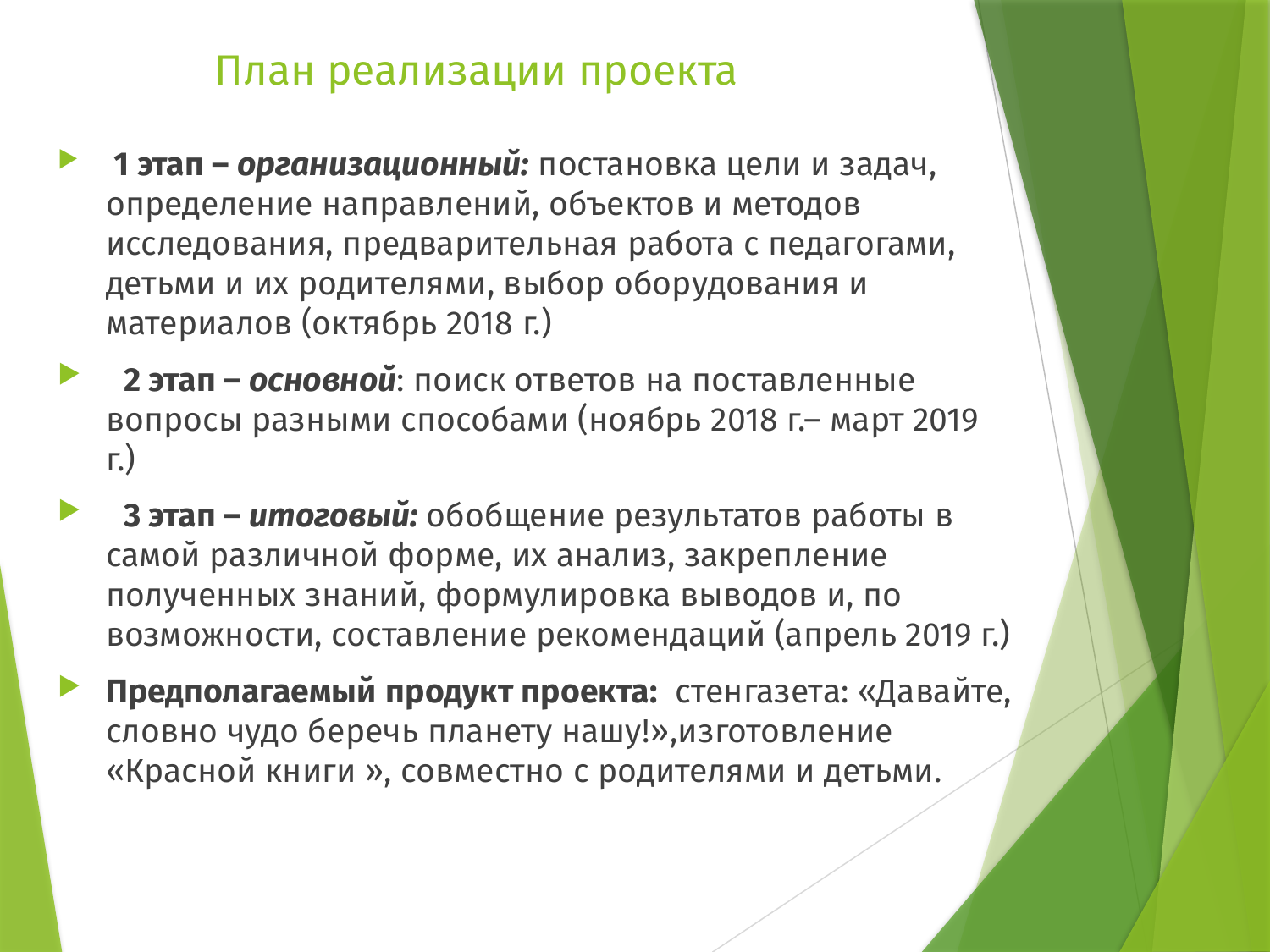

# План реализации проекта
 1 этап – организационный: постановка цели и задач, определение направлений, объектов и методов исследования, предварительная работа с педагогами, детьми и их родителями, выбор оборудования и материалов (октябрь 2018 г.)
  2 этап – основной: поиск ответов на поставленные вопросы разными способами (ноябрь 2018 г.– март 2019 г.)
  3 этап – итоговый: обобщение результатов работы в самой различной форме, их анализ, закрепление полученных знаний, формулировка выводов и, по возможности, составление рекомендаций (апрель 2019 г.)
Предполагаемый продукт проекта:  стенгазета: «Давайте, словно чудо беречь планету нашу!»,изготовление «Красной книги », совместно с родителями и детьми.